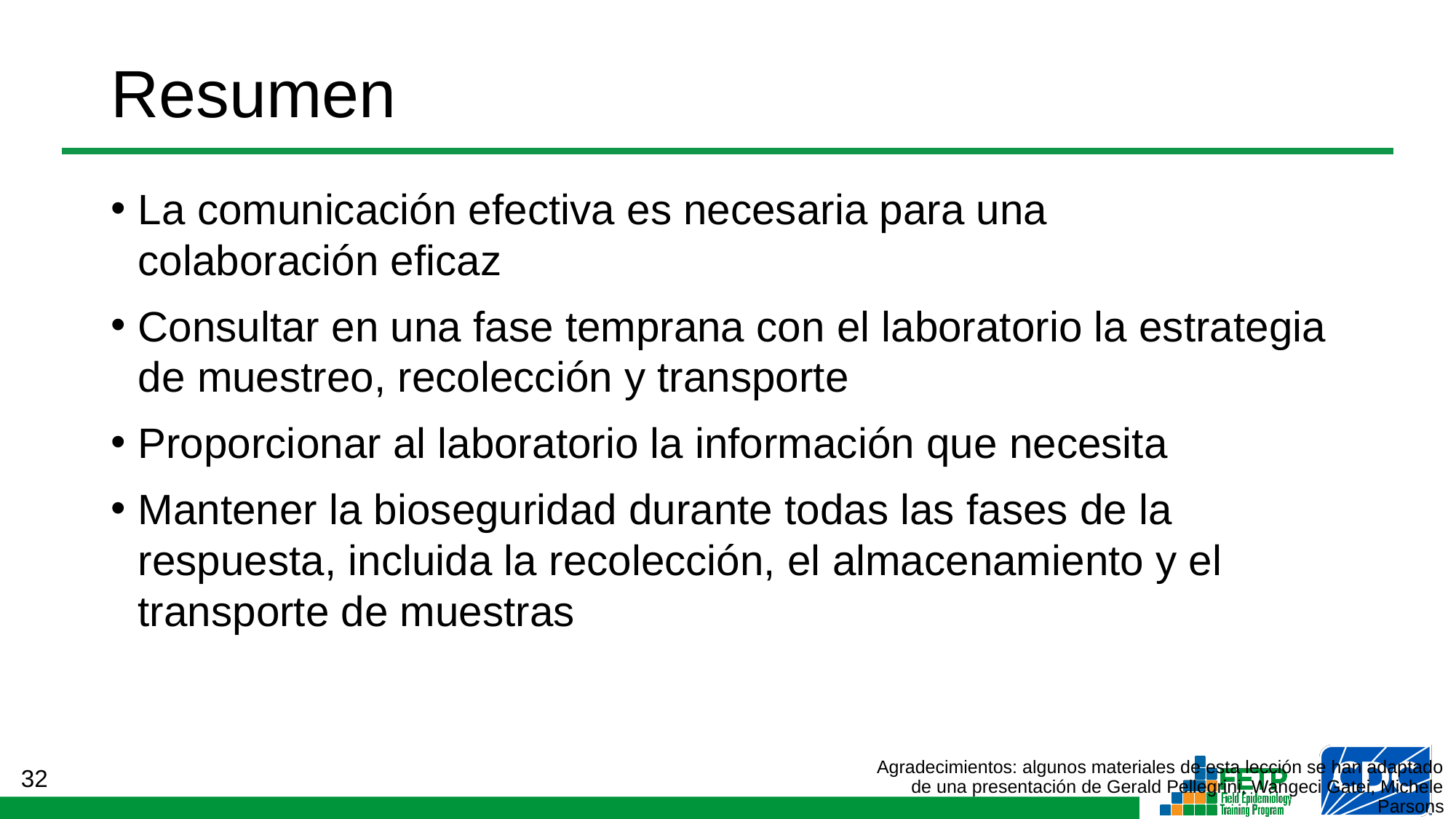

# Resumen
La comunicación efectiva es necesaria para una
colaboración eficaz
Consultar en una fase temprana con el laboratorio la estrategia de muestreo, recolección y transporte
Proporcionar al laboratorio la información que necesita
Mantener la bioseguridad durante todas las fases de la respuesta, incluida la recolección, el almacenamiento y el transporte de muestras
Agradecimientos: algunos materiales de esta lección se han adaptado de una presentación de Gerald Pellegrini, Wangeci Gatei, Michele Parsons